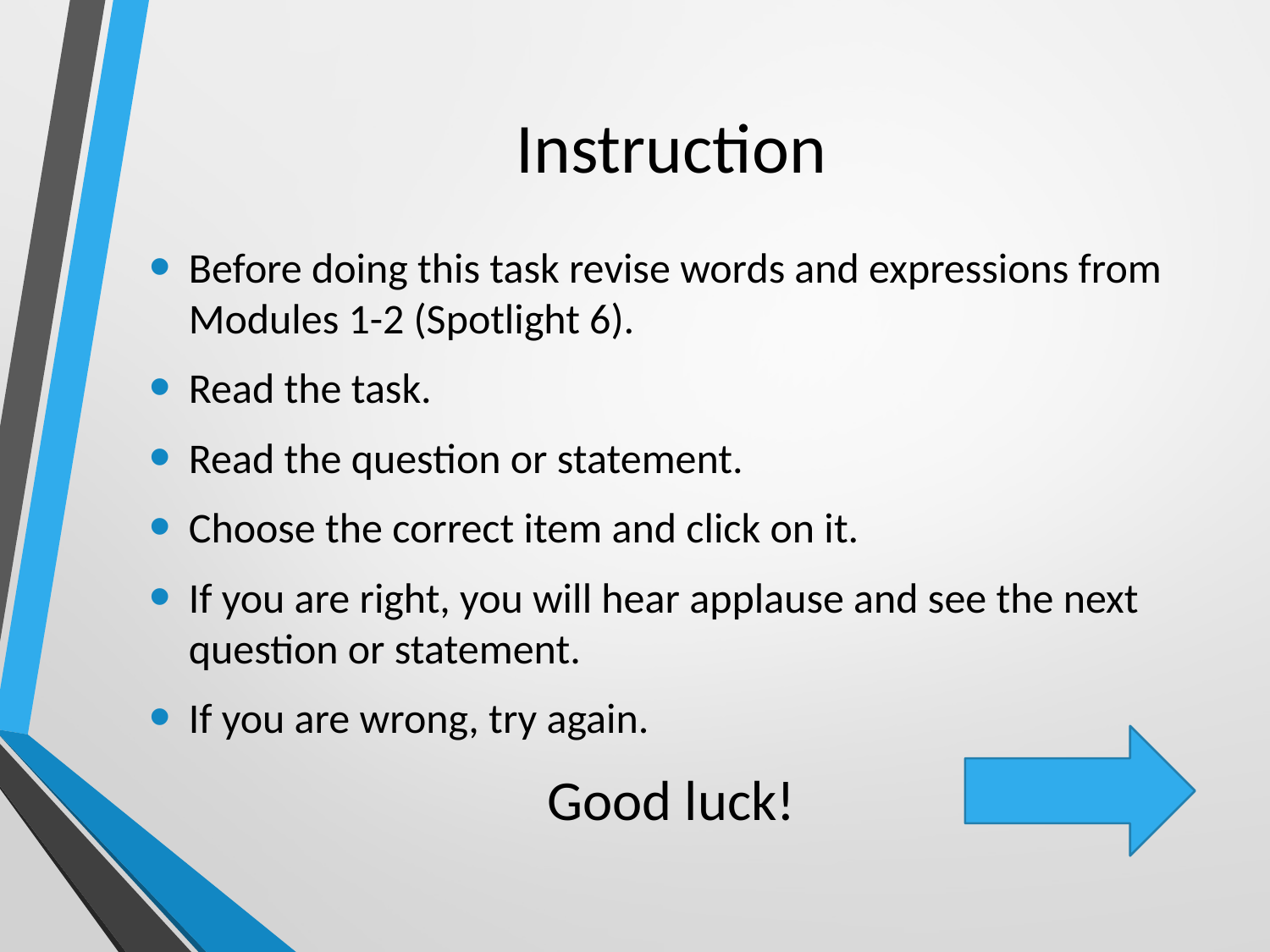

# Instruction
Before doing this task revise words and expressions from Modules 1-2 (Spotlight 6).
Read the task.
Read the question or statement.
Choose the correct item and click on it.
If you are right, you will hear applause and see the next question or statement.
If you are wrong, try again.
Good luck!